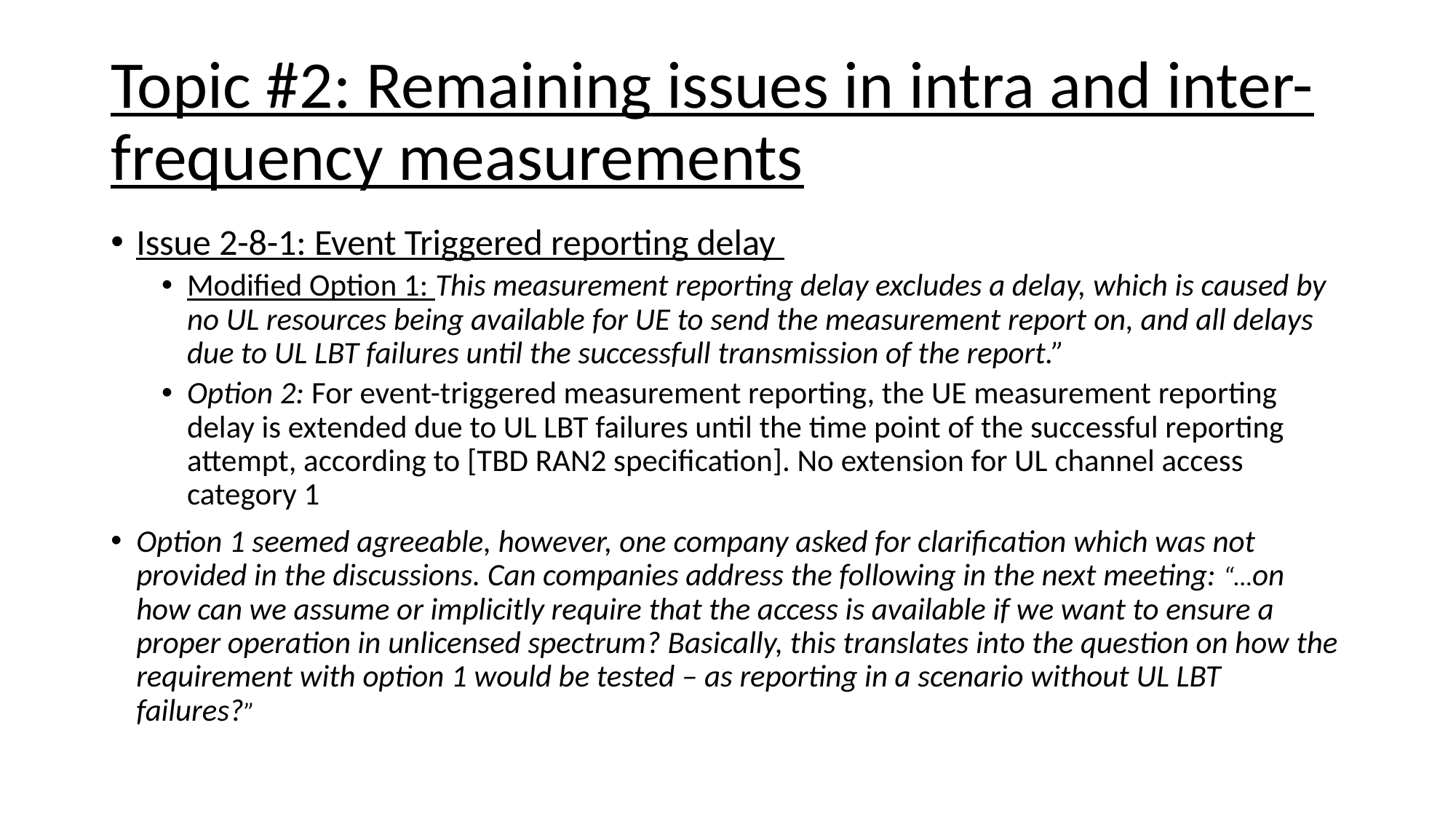

# Topic #2: Remaining issues in intra and inter-frequency measurements
Issue 2-8-1: Event Triggered reporting delay
Modified Option 1: This measurement reporting delay excludes a delay, which is caused by no UL resources being available for UE to send the measurement report on, and all delays due to UL LBT failures until the successfull transmission of the report.”
Option 2: For event-triggered measurement reporting, the UE measurement reporting delay is extended due to UL LBT failures until the time point of the successful reporting attempt, according to [TBD RAN2 specification]. No extension for UL channel access category 1
Option 1 seemed agreeable, however, one company asked for clarification which was not provided in the discussions. Can companies address the following in the next meeting: “…on how can we assume or implicitly require that the access is available if we want to ensure a proper operation in unlicensed spectrum? Basically, this translates into the question on how the requirement with option 1 would be tested – as reporting in a scenario without UL LBT failures?”